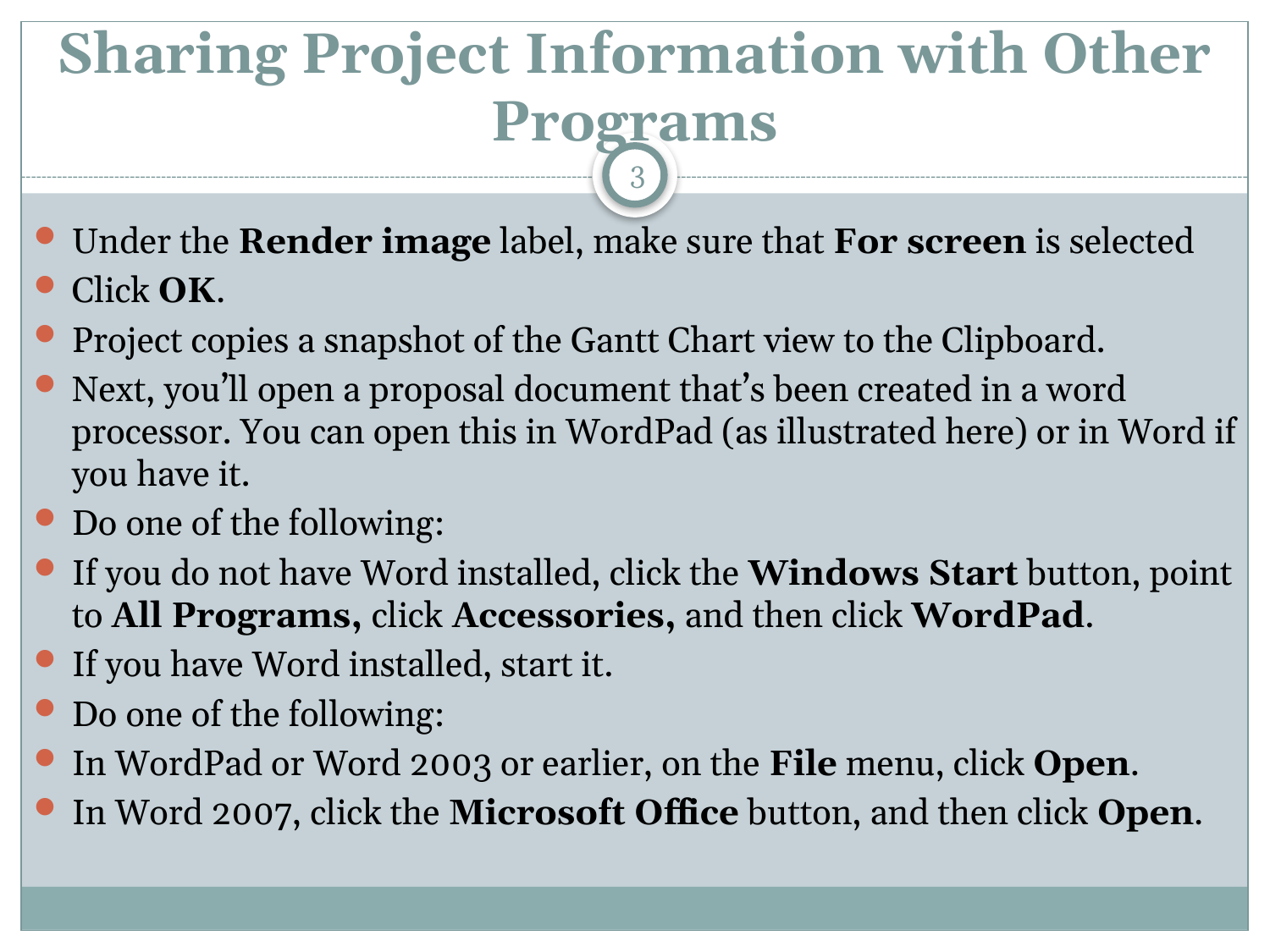

# Sharing Project Information with Other Programs
3
Under the Render image label, make sure that For screen is selected
Click OK.
Project copies a snapshot of the Gantt Chart view to the Clipboard.
Next, you’ll open a proposal document that’s been created in a word processor. You can open this in WordPad (as illustrated here) or in Word if you have it.
Do one of the following:
If you do not have Word installed, click the Windows Start button, point to All Programs, click Accessories, and then click WordPad.
If you have Word installed, start it.
Do one of the following:
In WordPad or Word 2003 or earlier, on the File menu, click Open.
In Word 2007, click the Microsoft Office button, and then click Open.